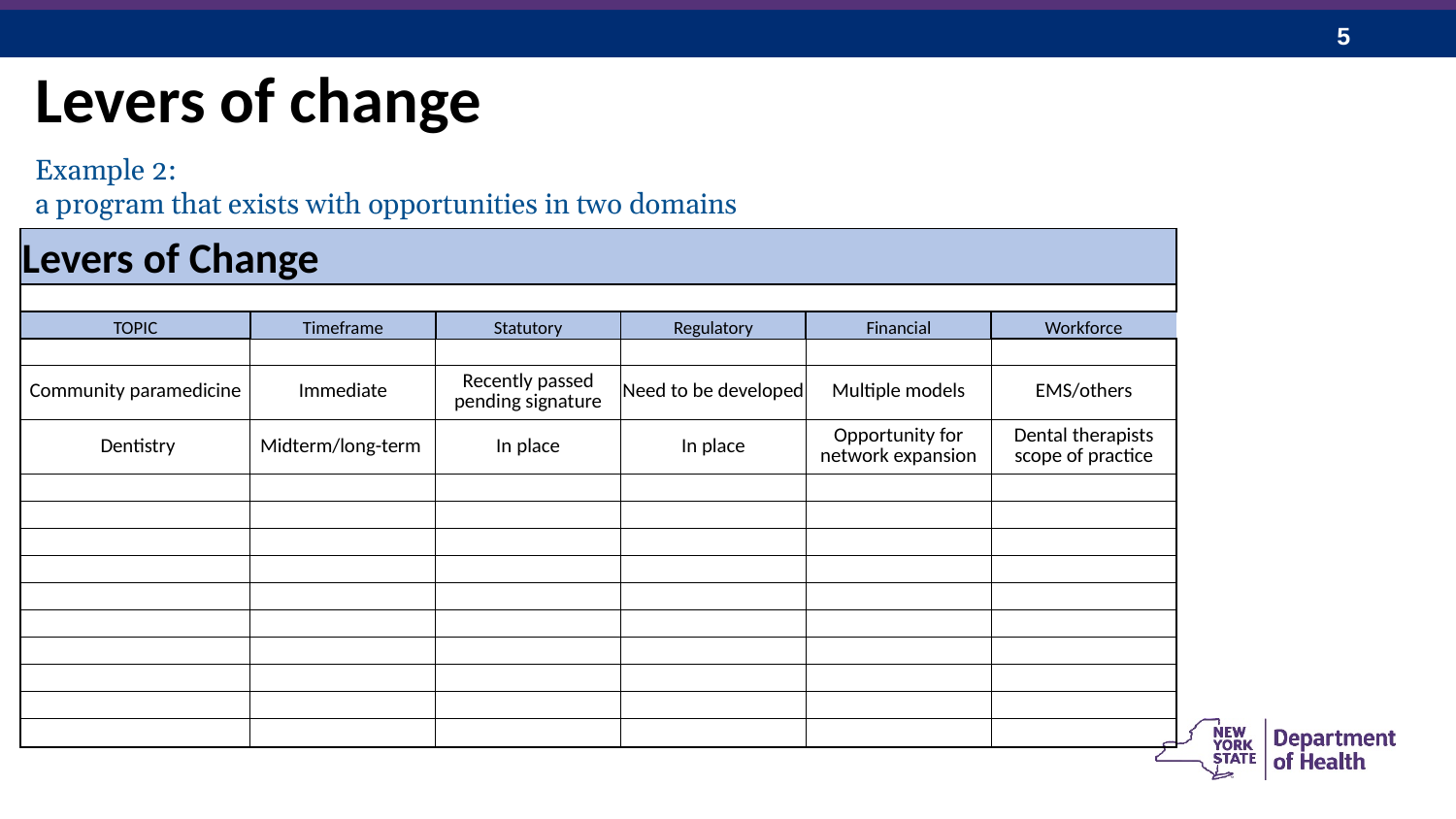

Levers of change
Example 2:
a program that exists with opportunities in two domains

| Levers of Change |  |  |  |  |  |
| --- | --- | --- | --- | --- | --- |
|  |  |  |  |  |  |
| TOPIC | Timeframe | Statutory | Regulatory | Financial | Workforce |
|  |  |  |  |  |  |
| Community paramedicine | Immediate | Recently passed pending signature | Need to be developed | Multiple models | EMS/others |
| Dentistry | Midterm/long-term | In place | In place | Opportunity for network expansion | Dental therapists scope of practice |
|  |  |  |  |  |  |
|  |  |  |  |  |  |
|  |  |  |  |  |  |
|  |  |  |  |  |  |
|  |  |  |  |  |  |
|  |  |  |  |  |  |
|  |  |  |  |  |  |
|  |  |  |  |  |  |
|  |  |  |  |  |  |
|  |  |  |  |  |  |